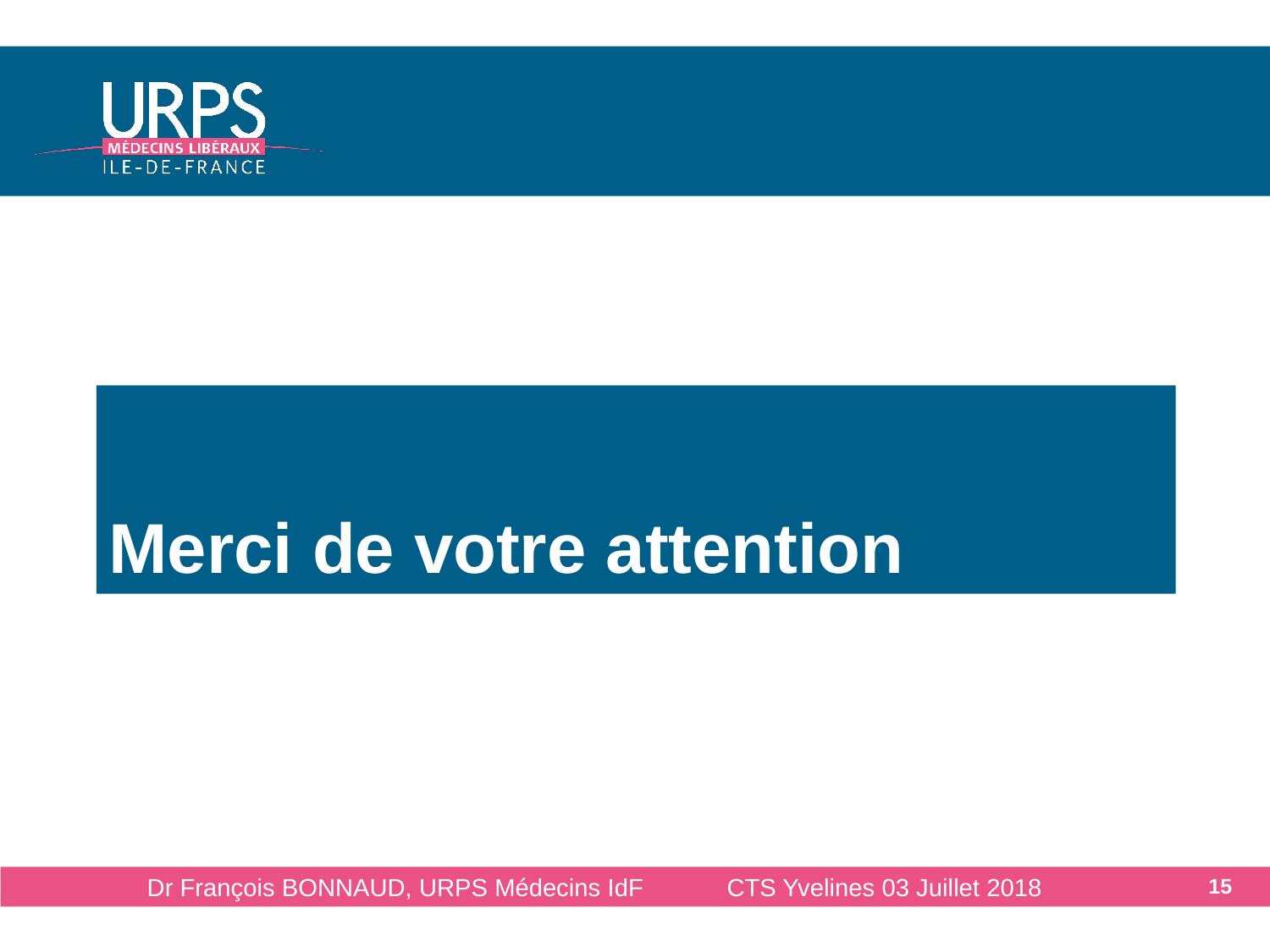

Merci de votre attention
Dr François BONNAUD, URPS Médecins IdF            CTS Yvelines 03 Juillet 2018
15